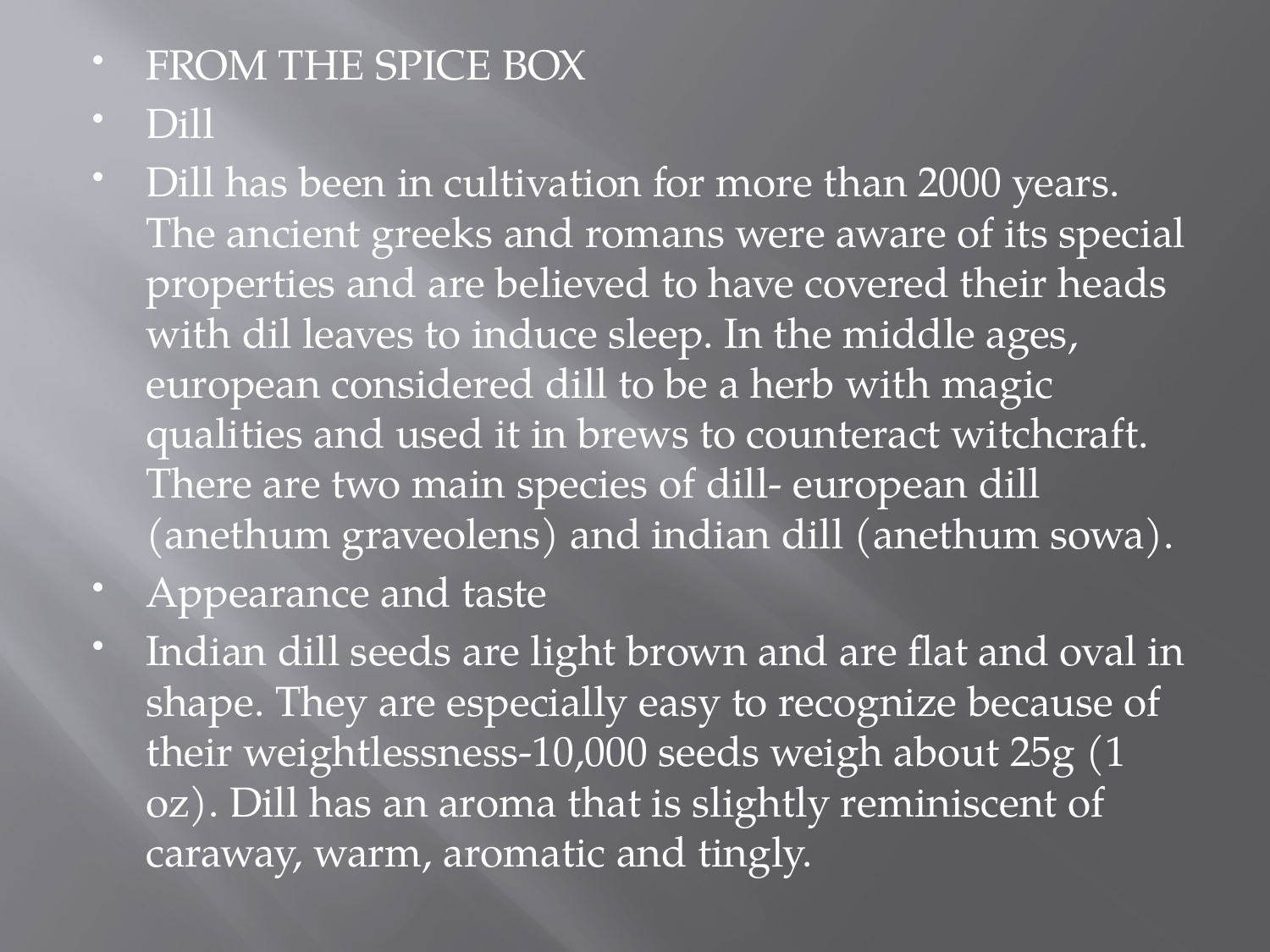

FROM THE SPICE BOX
Dill
Dill has been in cultivation for more than 2000 years. The ancient greeks and romans were aware of its special properties and are believed to have covered their heads with dil leaves to induce sleep. In the middle ages, european considered dill to be a herb with magic qualities and used it in brews to counteract witchcraft. There are two main species of dill- european dill (anethum graveolens) and indian dill (anethum sowa).
Appearance and taste
Indian dill seeds are light brown and are flat and oval in shape. They are especially easy to recognize because of their weightlessness-10,000 seeds weigh about 25g (1 oz). Dill has an aroma that is slightly reminiscent of caraway, warm, aromatic and tingly.